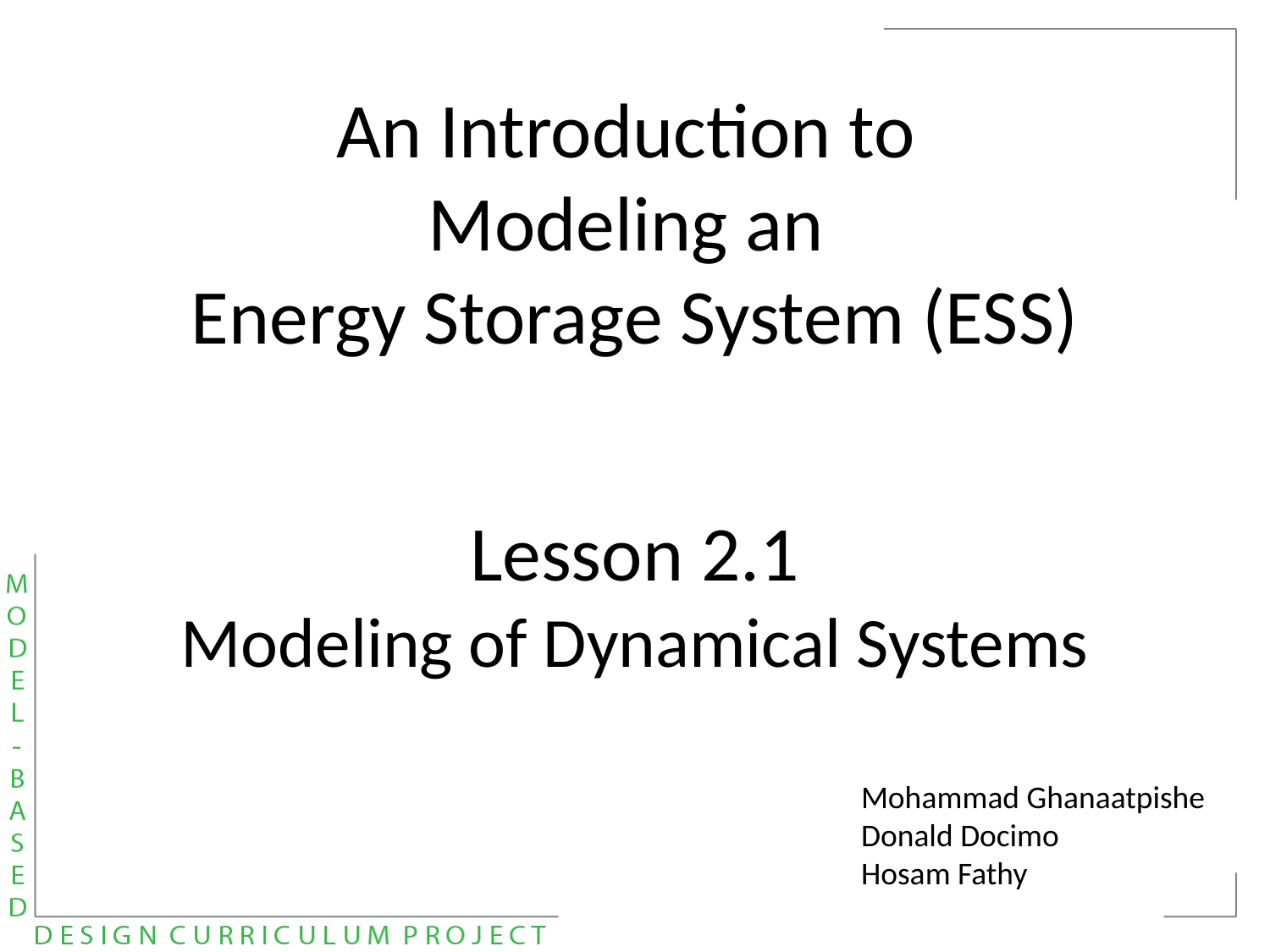

An Introduction to
Modeling an
Energy Storage System (ESS)
Lesson 2.1
Modeling of Dynamical Systems
Mohammad Ghanaatpishe
Donald Docimo
Hosam Fathy